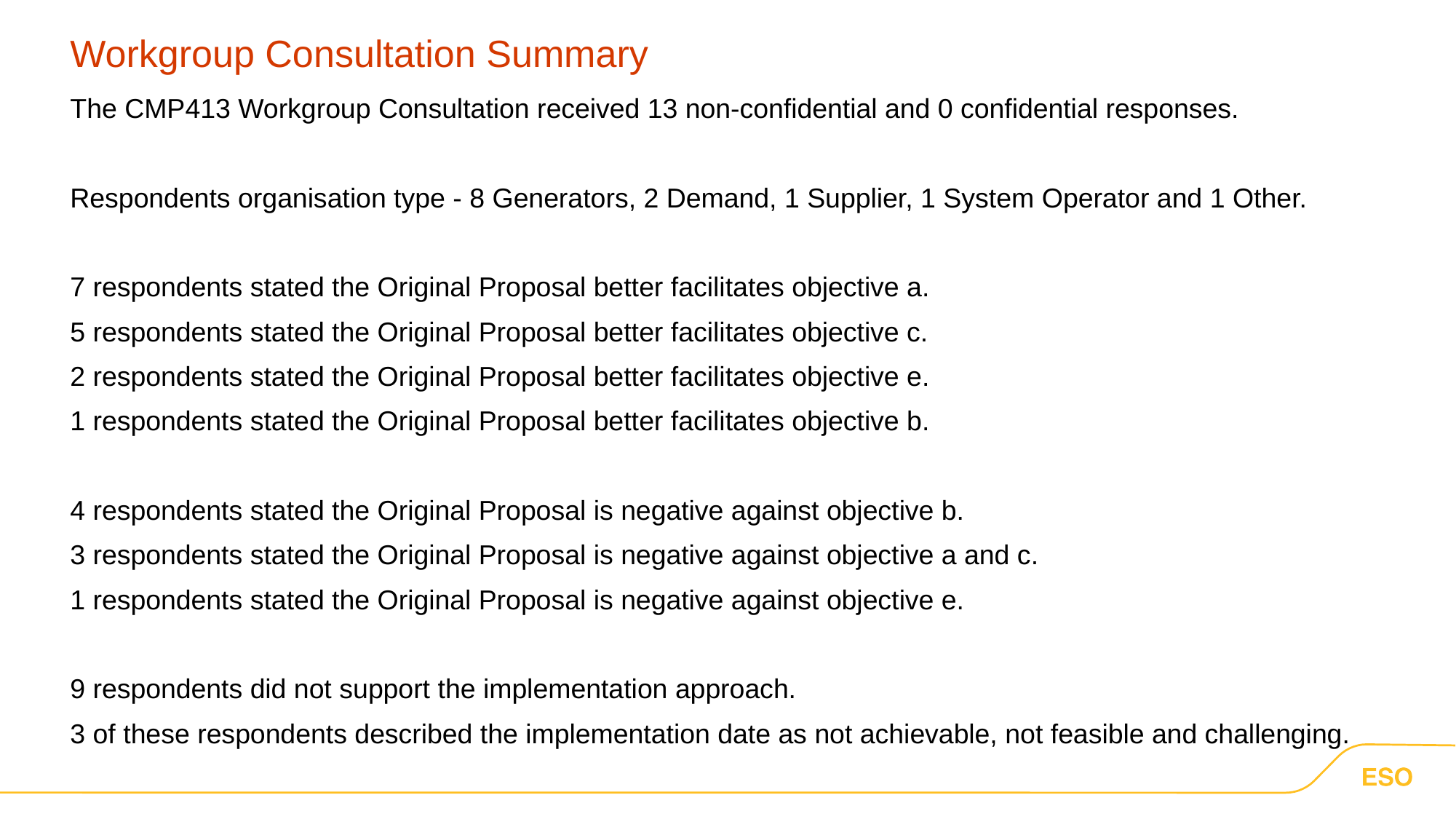

# Workgroup Consultation Summary
The CMP413 Workgroup Consultation received 13 non-confidential and 0 confidential responses.

Respondents organisation type - 8 Generators, 2 Demand, 1 Supplier, 1 System Operator and 1 Other.

7 respondents stated the Original Proposal better facilitates objective a.
5 respondents stated the Original Proposal better facilitates objective c.
2 respondents stated the Original Proposal better facilitates objective e.
1 respondents stated the Original Proposal better facilitates objective b.

4 respondents stated the Original Proposal is negative against objective b.
3 respondents stated the Original Proposal is negative against objective a and c.
1 respondents stated the Original Proposal is negative against objective e.

9 respondents did not support the implementation approach.
3 of these respondents described the implementation date as not achievable, not feasible and challenging.